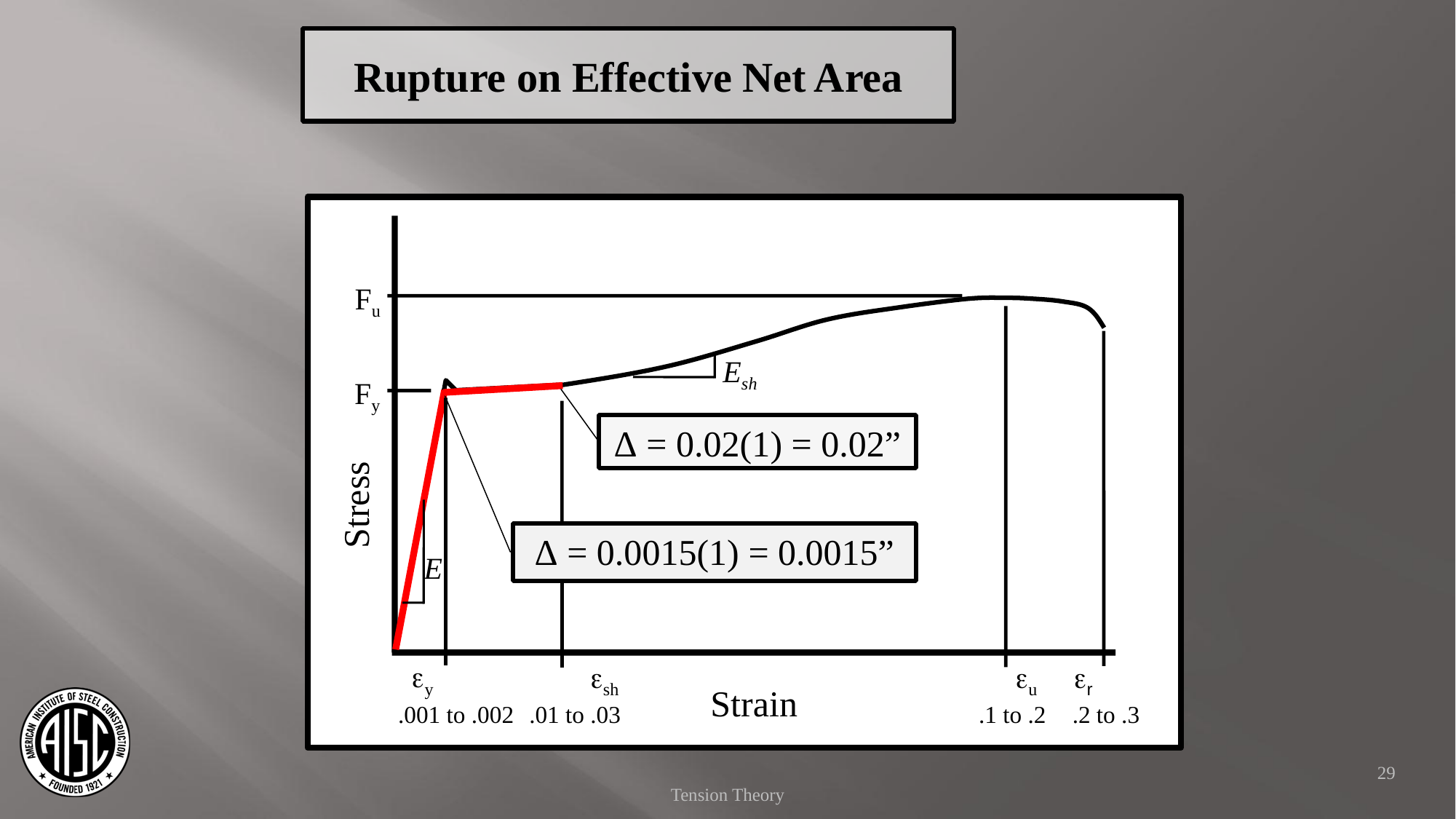

Rupture on Effective Net Area

Fu

Stress
Esh

Fy

Δ = 0.02(1) = 0.02”

Δ = 0.0015(1) = 0.0015”
E
  εu
.1 to .2

  εy
.001 to .002

     εsh
.01 to .03
   εu
.1 to .2
  εr
  .2 to .3
Strain

29
Tension Theory